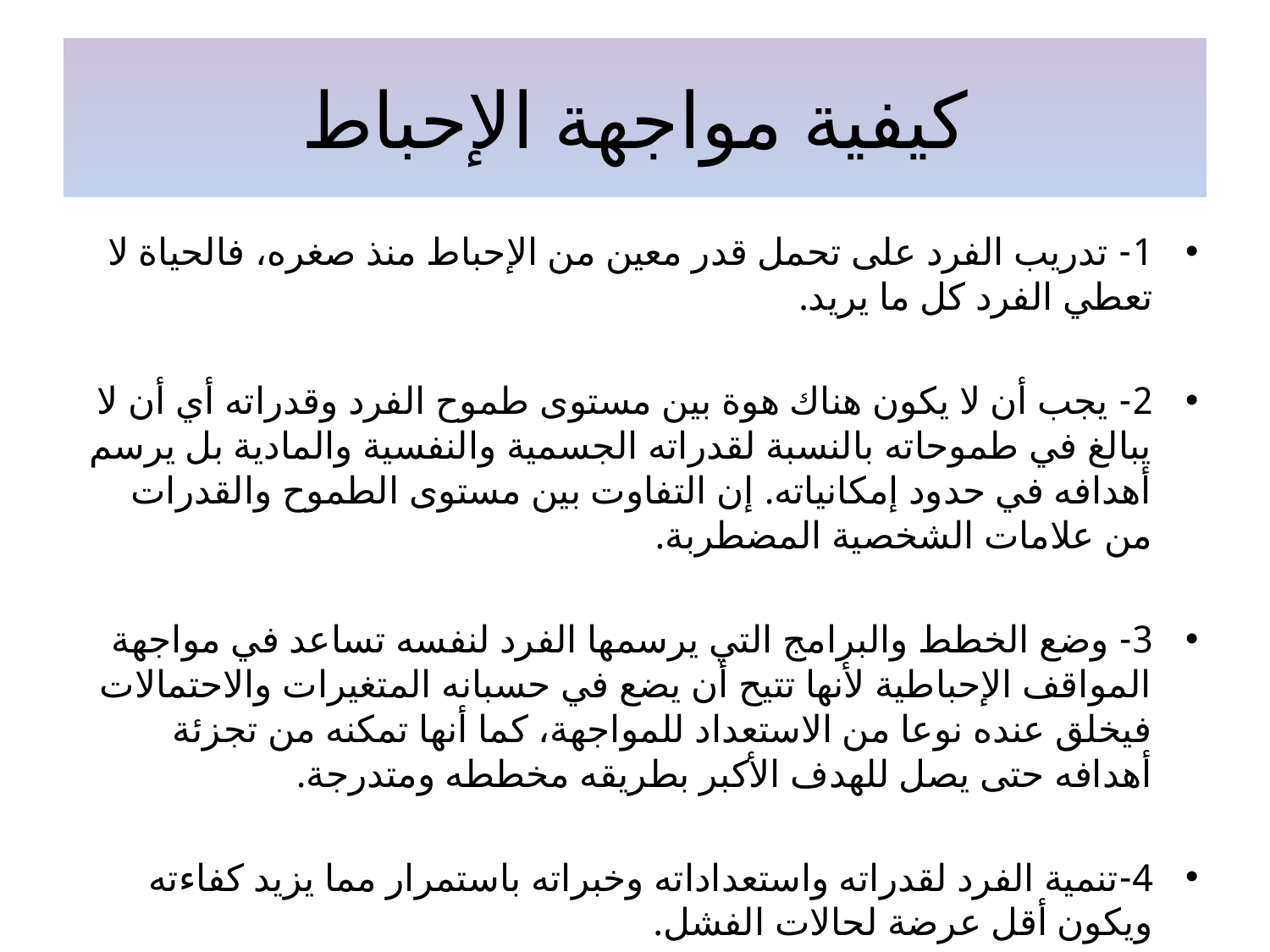

# كيفية مواجهة الإحباط
1- تدريب الفرد على تحمل قدر معين من الإحباط منذ صغره، فالحياة لا تعطي الفرد كل ما يريد.

2- يجب أن لا يكون هناك هوة بين مستوى طموح الفرد وقدراته أي أن لا يبالغ في طموحاته بالنسبة لقدراته الجسمية والنفسية والمادية بل يرسم أهدافه في حدود إمكانياته. إن التفاوت بين مستوى الطموح والقدرات من علامات الشخصية المضطربة.

3- وضع الخطط والبرامج التي يرسمها الفرد لنفسه تساعد في مواجهة المواقف الإحباطية لأنها تتيح أن يضع في حسبانه المتغيرات والاحتمالات فيخلق عنده نوعا من الاستعداد للمواجهة، كما أنها تمكنه من تجزئة أهدافه حتى يصل للهدف الأكبر بطريقه مخططه ومتدرجة.

4-تنمية الفرد لقدراته واستعداداته وخبراته باستمرار مما يزيد كفاءته ويكون أقل عرضة لحالات الفشل.